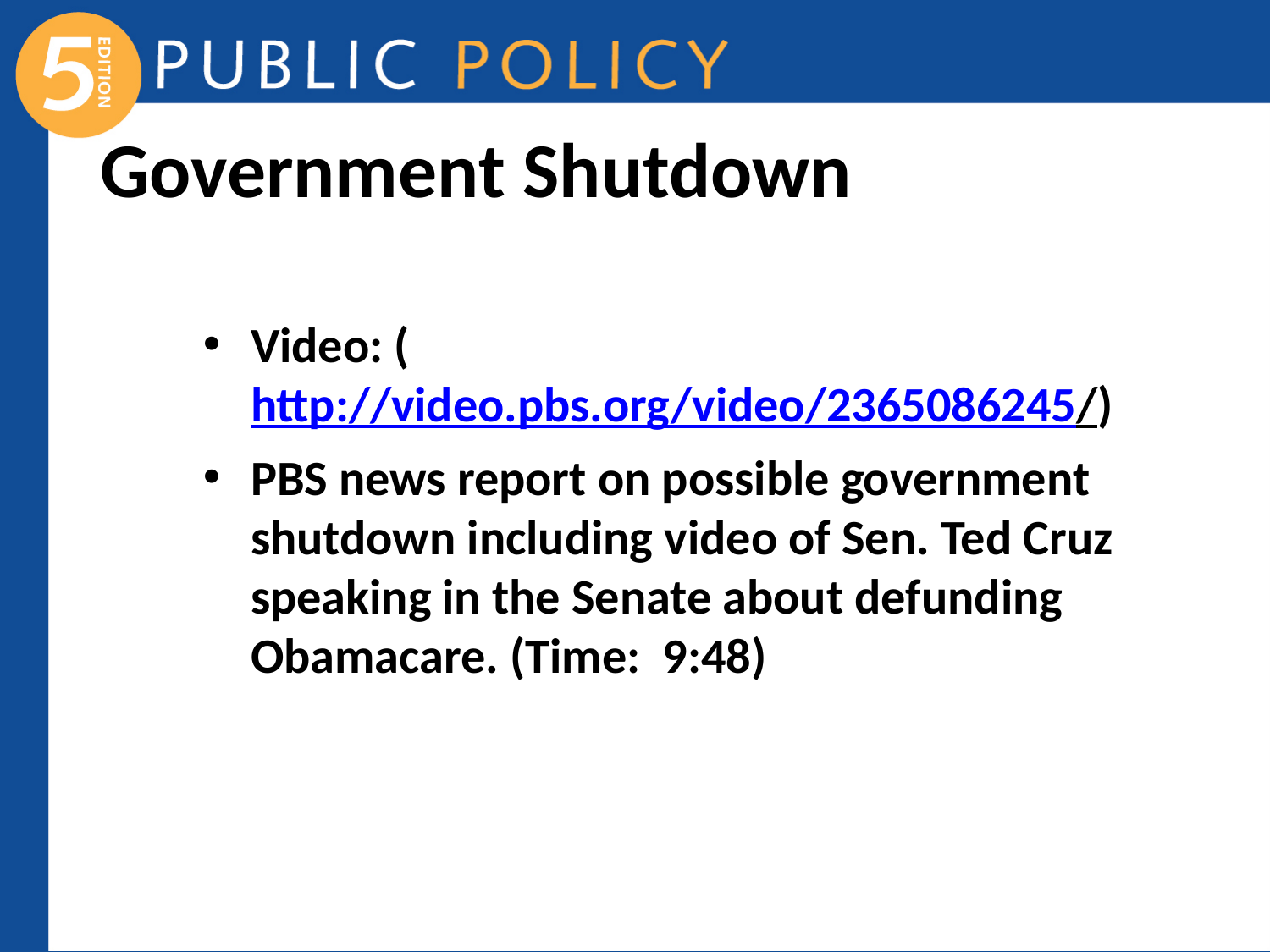

# Government Shutdown
Video: (http://video.pbs.org/video/2365086245/)
PBS news report on possible government shutdown including video of Sen. Ted Cruz speaking in the Senate about defunding Obamacare. (Time:  9:48)